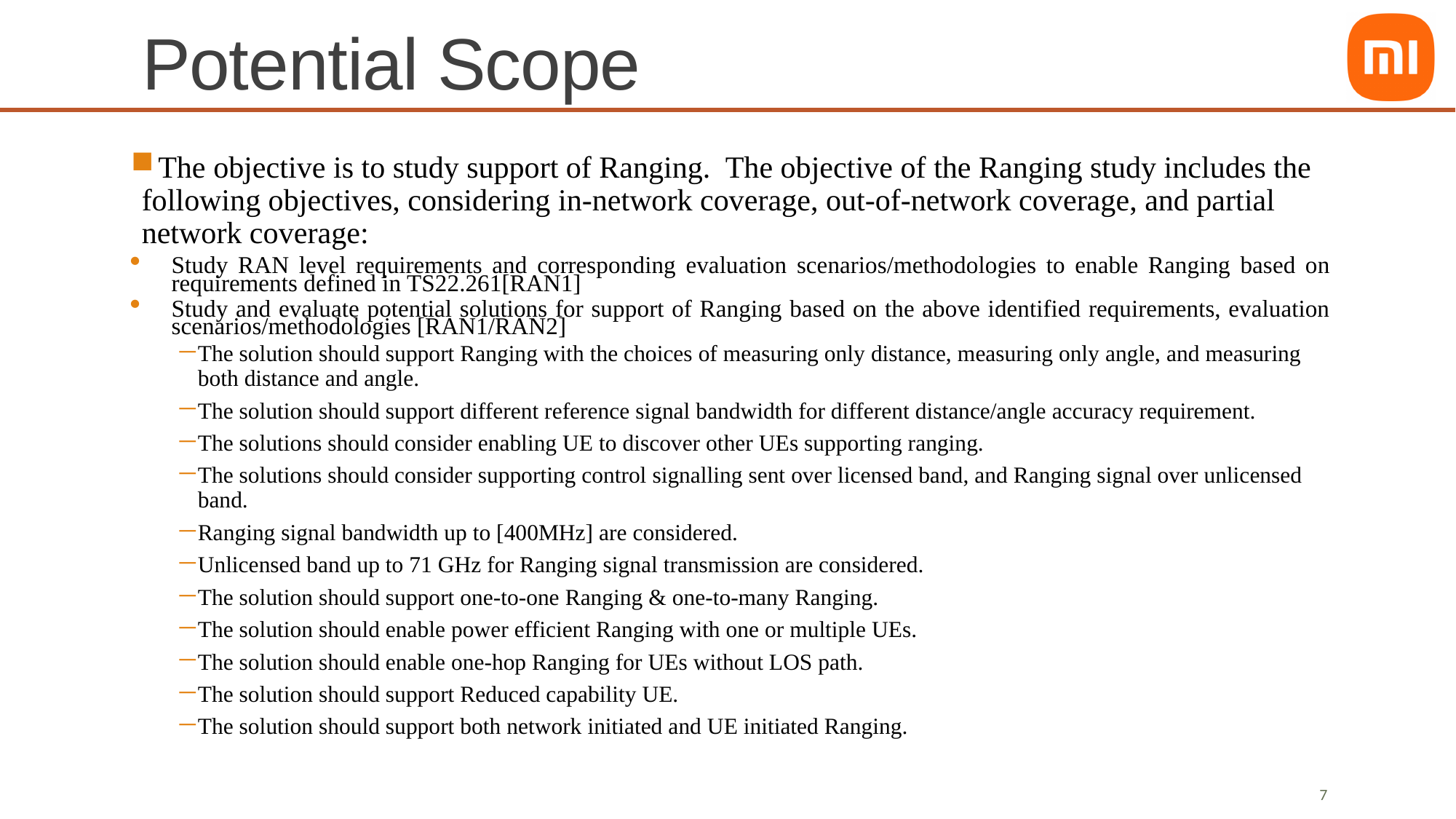

# Potential Scope
 The objective is to study support of Ranging.  The objective of the Ranging study includes the following objectives, considering in-network coverage, out-of-network coverage, and partial network coverage:
Study RAN level requirements and corresponding evaluation scenarios/methodologies to enable Ranging based on requirements defined in TS22.261[RAN1]
Study and evaluate potential solutions for support of Ranging based on the above identified requirements, evaluation scenarios/methodologies [RAN1/RAN2]
The solution should support Ranging with the choices of measuring only distance, measuring only angle, and measuring both distance and angle.
The solution should support different reference signal bandwidth for different distance/angle accuracy requirement.
The solutions should consider enabling UE to discover other UEs supporting ranging.
The solutions should consider supporting control signalling sent over licensed band, and Ranging signal over unlicensed band.
Ranging signal bandwidth up to [400MHz] are considered.
Unlicensed band up to 71 GHz for Ranging signal transmission are considered.
The solution should support one-to-one Ranging & one-to-many Ranging.
The solution should enable power efficient Ranging with one or multiple UEs.
The solution should enable one-hop Ranging for UEs without LOS path.
The solution should support Reduced capability UE.
The solution should support both network initiated and UE initiated Ranging.